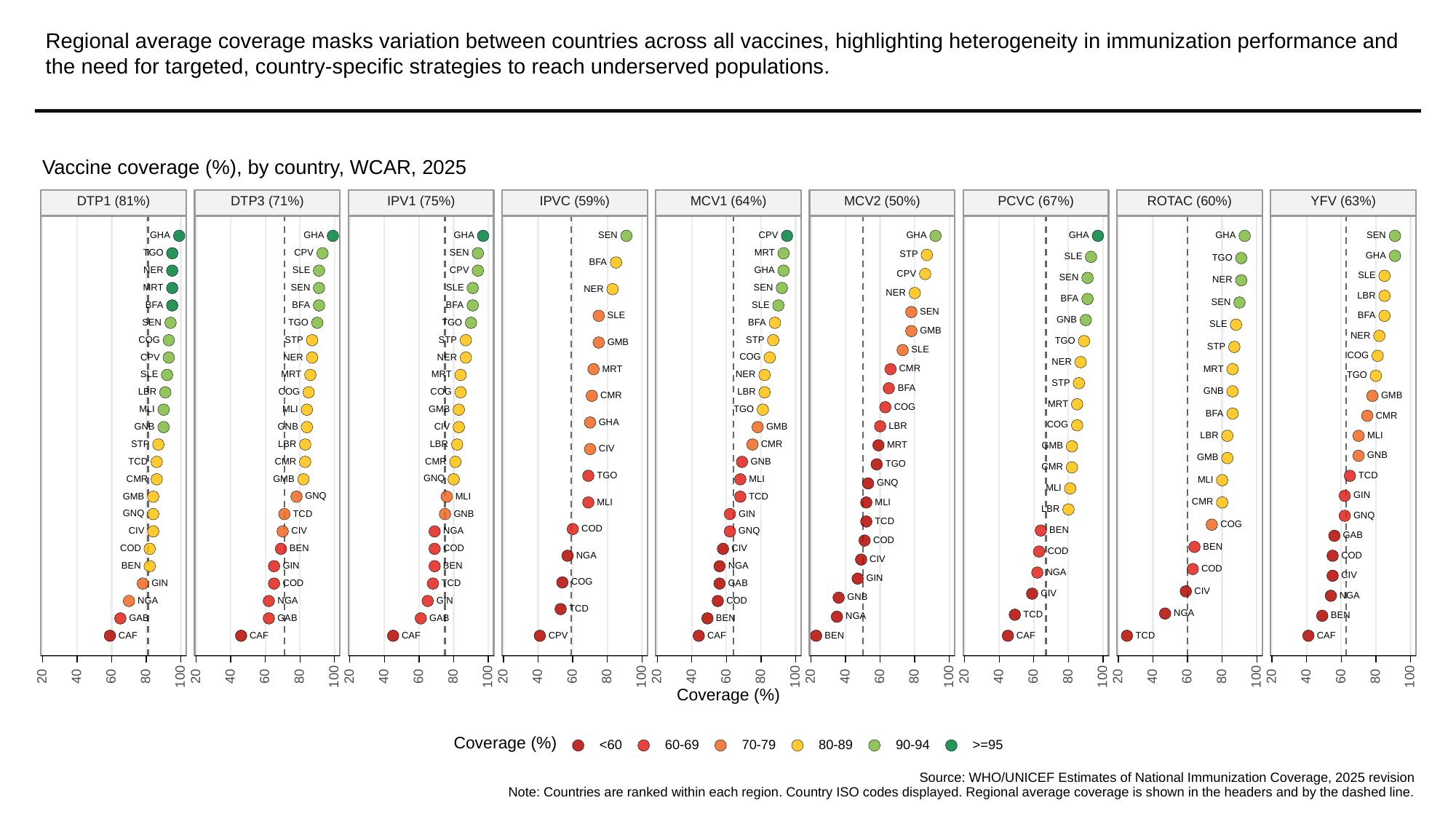

# Regional average coverage masks variation between countries across all vaccines, highlighting heterogeneity in immunization performance and the need for targeted, country-specific strategies to reach underserved populations.

Vaccine coverage (%), by country, WCAR, 2025

ROTAC (60%)
DTP1 (81%)
DTP3 (71%)
IPV1 (75%)
IPVC (59%)
MCV1 (64%)
MCV2 (50%)
PCVC (67%)
YFV (63%)

GHA
GHA
GHA
SEN
CPV
GHA
GHA
GHA
SEN

TGO
CPV
SEN
MRT

STP
GHA

SLE
TGO

BFA

SLE
CPV
GHA
NER

CPV

SLE
SEN

NER

SEN
SLE
SEN
MRT
NER

NER

LBR

BFA

SEN

SLE
BFA
BFA
BFA

SEN

SLE
BFA

GNB

TGO
TGO
SEN
BFA
SLE

GMB

NER

COG
STP
STP
STP

TGO
GMB

STP

SLE

COG
COG
CPV
NER
NER

NER

CMR
MRT
MRT

SLE
MRT
MRT
NER
TGO

STP

BFA

GNB
COG
COG
LBR
LBR

CMR
GMB

MRT

COG

TGO
GMB
MLI
MLI

BFA
CMR

GHA

COG
LBR
GNB
GNB
CIV
GMB

LBR
MLI

STP
CMR
LBR
LBR
MRT
GMB

CIV

GNB

GMB

TCD
CMR
CMR
GNB

TGO

CMR

TGO
TCD

GNQ
CMR
GMB
MLI
MLI

GNQ

MLI

GIN
GNQ
GMB
TCD
MLI

CMR
MLI
MLI

LBR

GNQ
TCD
GNB
GIN
GNQ

TCD

COG

COD

BEN
GNQ
CIV
CIV
NGA

GAB

COD

BEN
COD
COD
CIV
BEN

COD

COD
NGA

CIV

GIN
NGA
BEN
BEN

COD

NGA

CIV

GIN

COG
COD
GIN
TCD
GAB

CIV

CIV

NGA
GNB

COD
NGA
NGA
GIN

TCD

NGA

TCD
BEN

NGA
GAB
GAB
GAB
BEN

CAF
CAF
CAF
CPV
CAF
CAF
TCD
CAF
BEN

20
40
60
80
100
20
40
60
80
100
20
40
60
80
100
20
40
60
80
100
20
40
60
80
100
20
40
60
80
100
20
40
60
80
100
20
40
60
80
100
20
40
60
80
100
Coverage (%)
Coverage (%)

<60
60-69
70-79
80-89
90-94
>=95
Source: WHO/UNICEF Estimates of National Immunization Coverage, 2025 revision
Note: Countries are ranked within each region. Country ISO codes displayed. Regional average coverage is shown in the headers and by the dashed line.